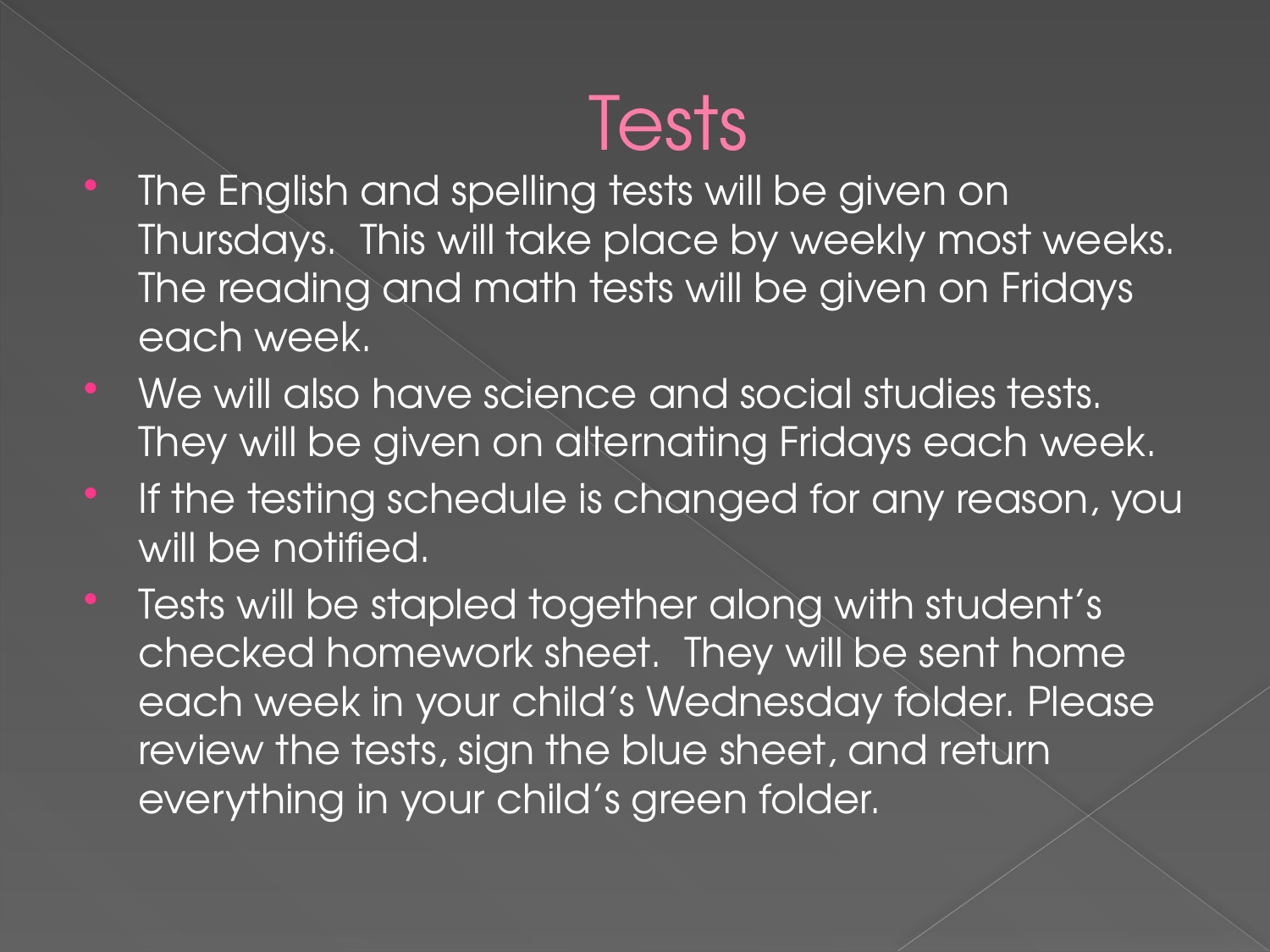

# Tests
The English and spelling tests will be given on Thursdays.  This will take place by weekly most weeks. The reading and math tests will be given on Fridays each week.
We will also have science and social studies tests.  They will be given on alternating Fridays each week.
If the testing schedule is changed for any reason, you will be notified.
Tests will be stapled together along with student’s checked homework sheet.  They will be sent home each week in your child’s Wednesday folder. Please review the tests, sign the blue sheet, and return everything in your child’s green folder.